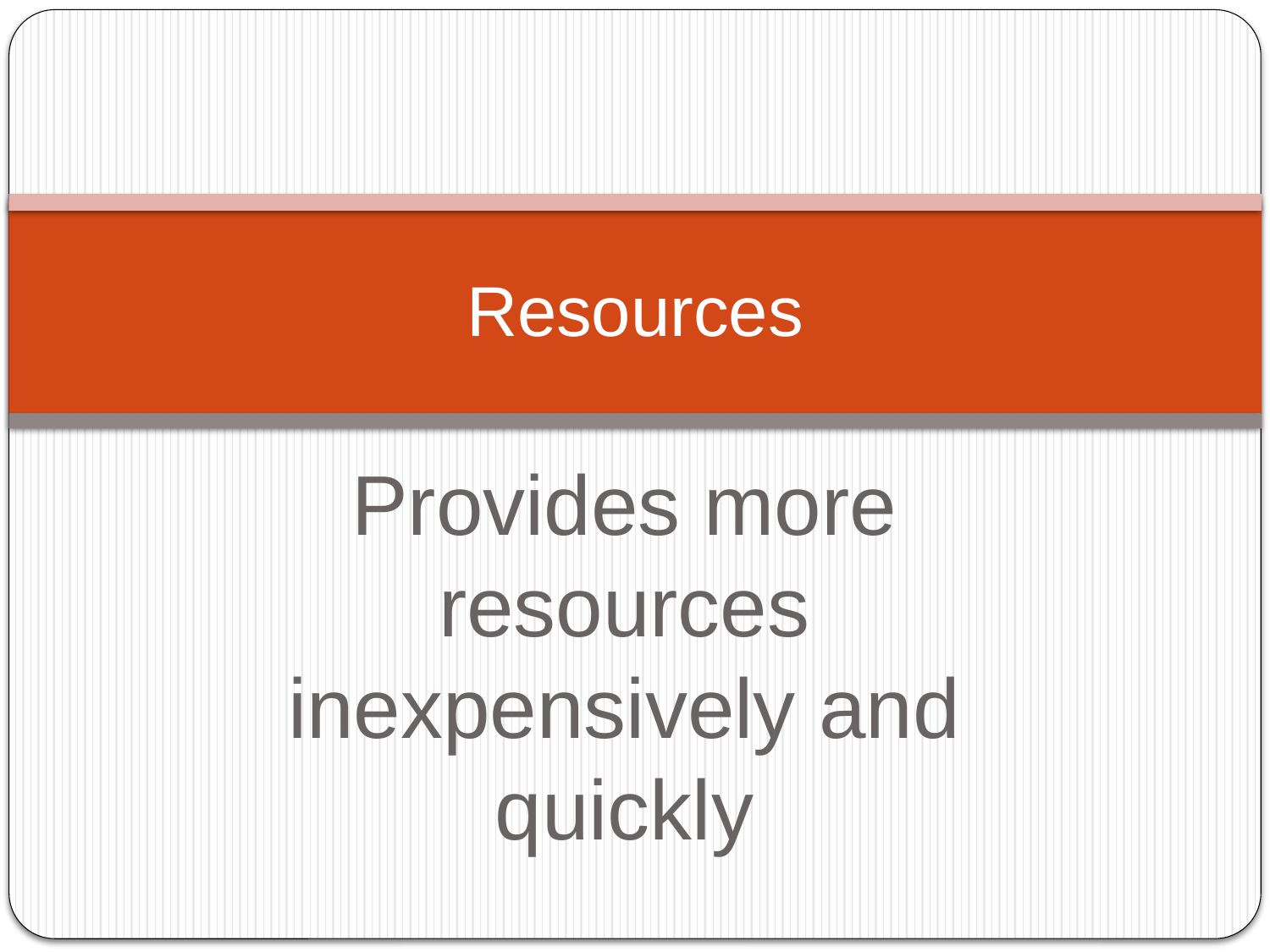

# Resources
Provides more resources inexpensively and quickly